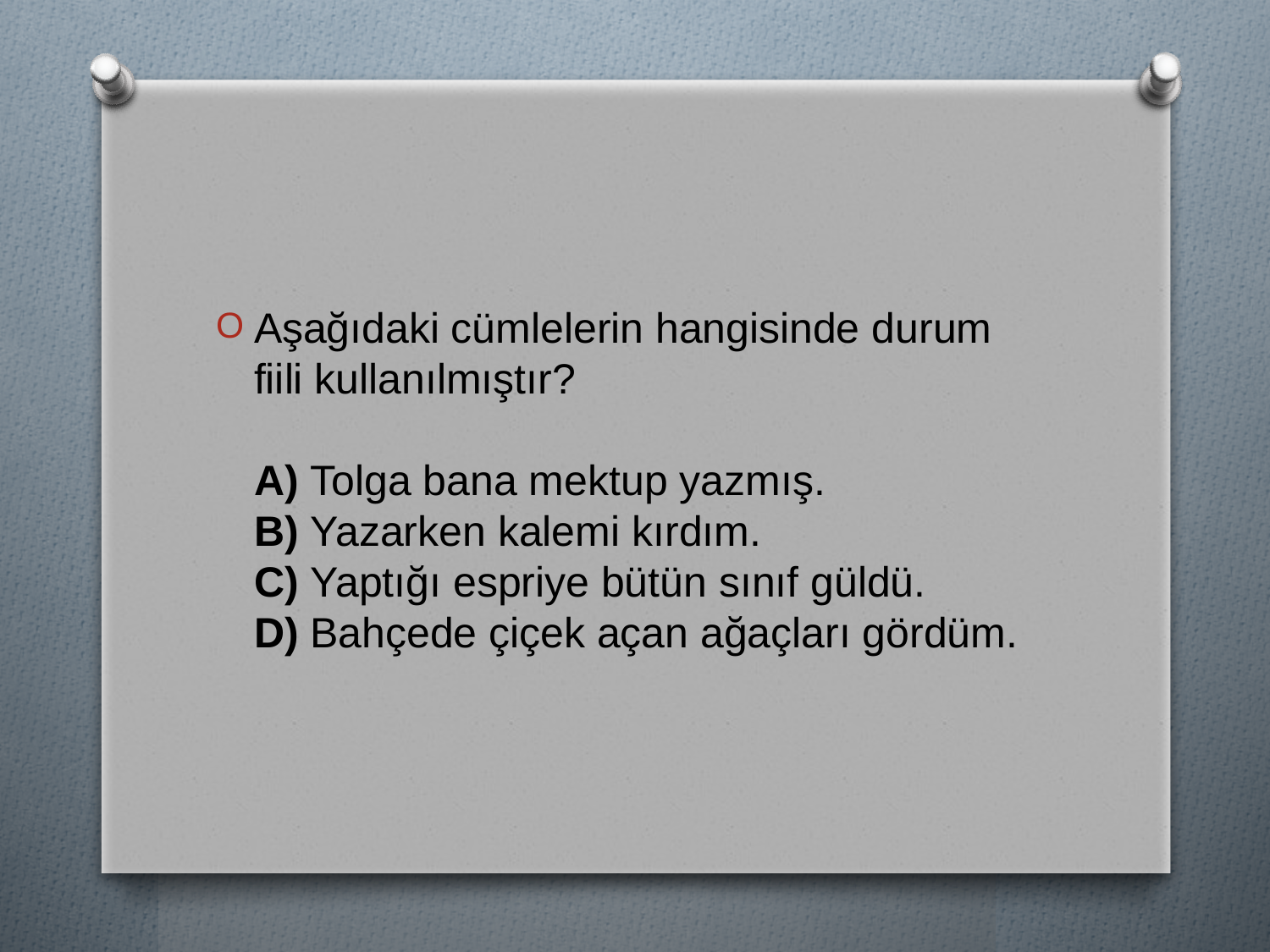

#
Aşağıdaki cümlelerin hangisinde durum fiili kullanılmıştır? 
A) Tolga bana mektup yazmış. 
B) Yazarken kalemi kırdım. 
C) Yaptığı espriye bütün sınıf güldü. 
D) Bahçede çiçek açan ağaçları gördüm.